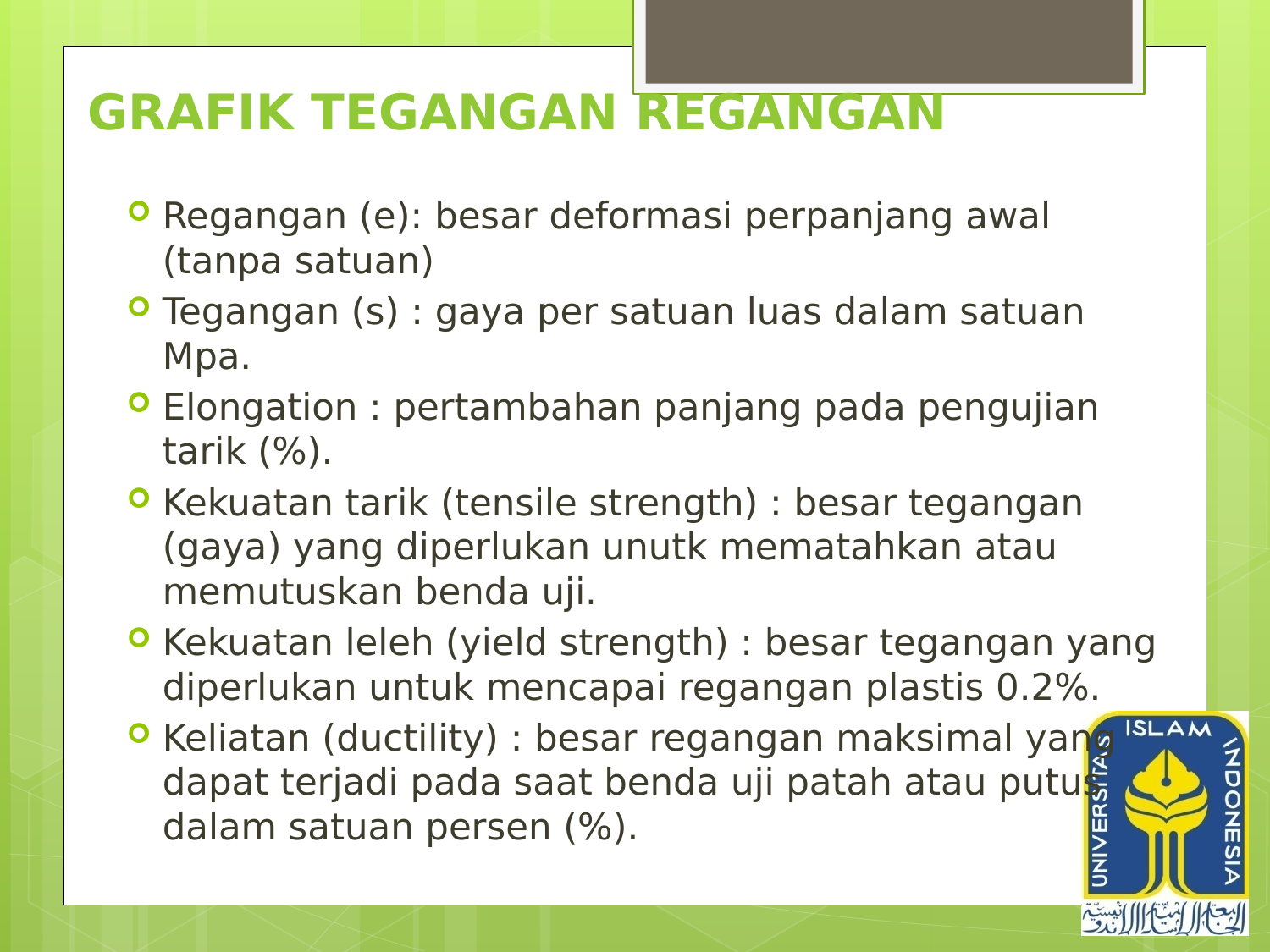

# Grafik tegangan regangan
Regangan (e): besar deformasi perpanjang awal (tanpa satuan)
Tegangan (s) : gaya per satuan luas dalam satuan Mpa.
Elongation : pertambahan panjang pada pengujian tarik (%).
Kekuatan tarik (tensile strength) : besar tegangan (gaya) yang diperlukan unutk mematahkan atau memutuskan benda uji.
Kekuatan leleh (yield strength) : besar tegangan yang diperlukan untuk mencapai regangan plastis 0.2%.
Keliatan (ductility) : besar regangan maksimal yang dapat terjadi pada saat benda uji patah atau putus dalam satuan persen (%).